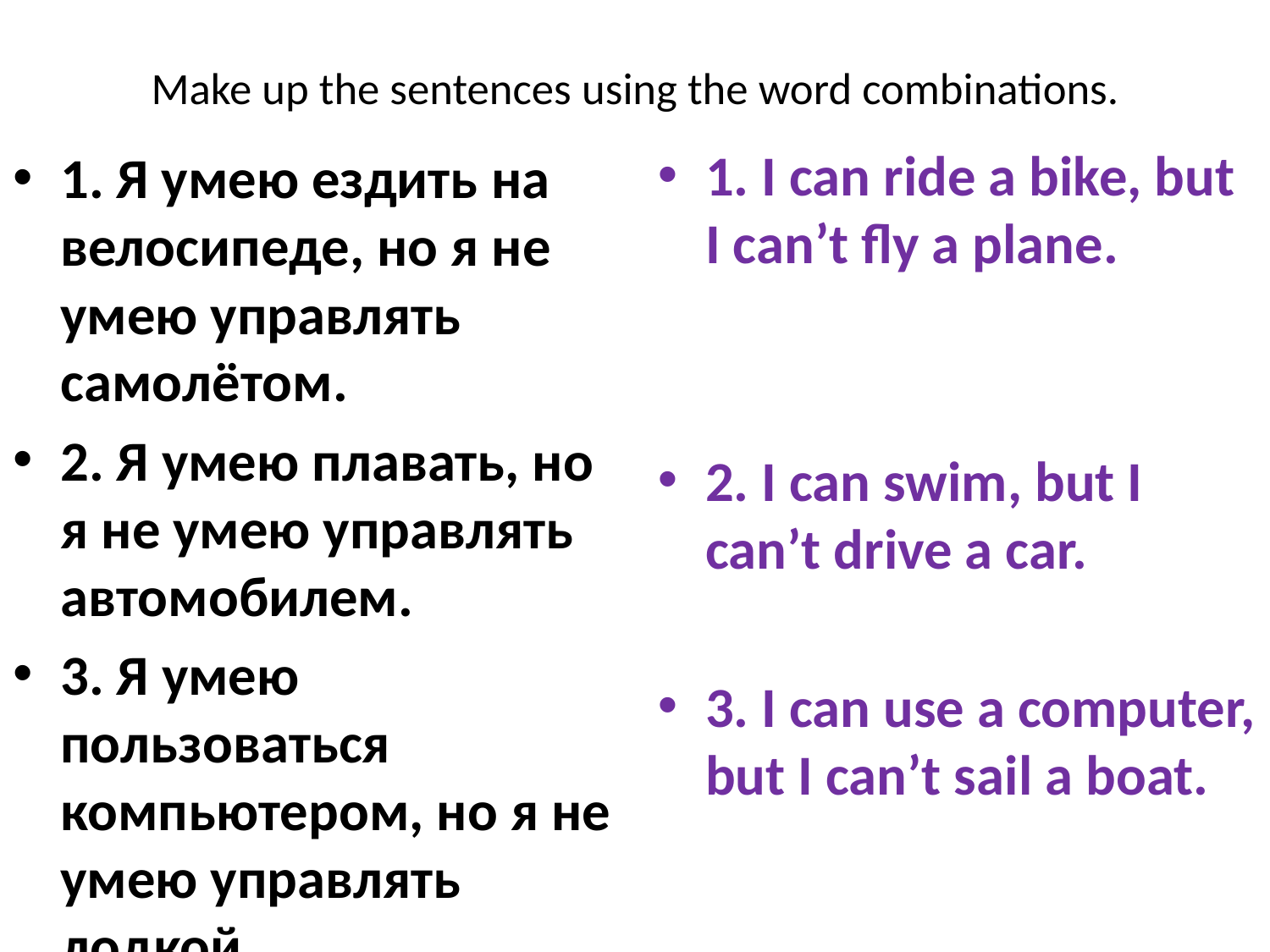

# Make up the sentences using the word combinations.
1. I can ride a bike, but I can’t fly a plane.

2. I can swim, but I can’t drive a car.

3. I can use a computer, but I can’t sail a boat.
1. Я умею ездить на велосипеде, но я не умею управлять самолётом.
2. Я умею плавать, но я не умею управлять автомобилем.
3. Я умею пользоваться компьютером, но я не умею управлять лодкой.